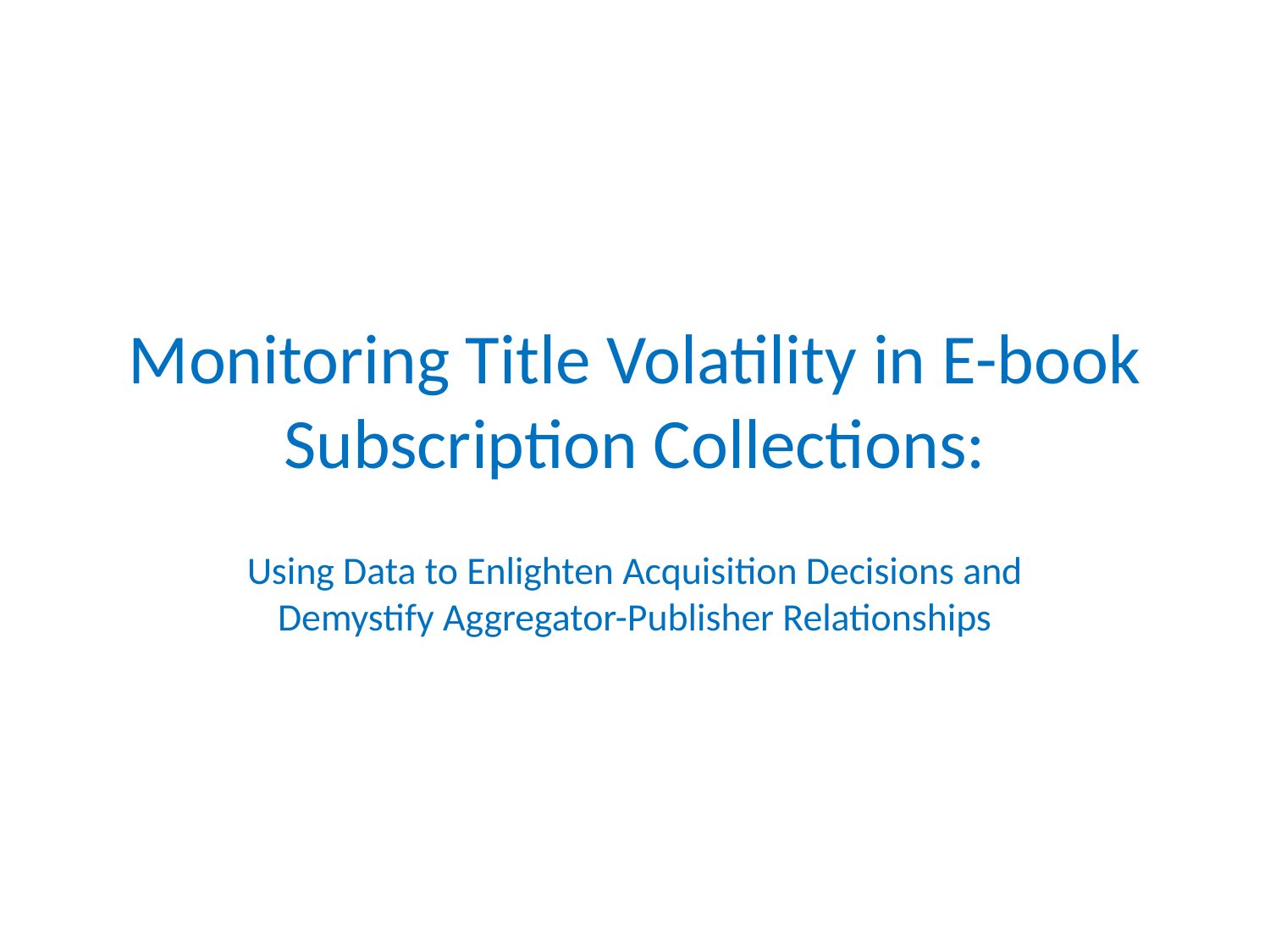

# Monitoring Title Volatility in E-book Subscription Collections:
Using Data to Enlighten Acquisition Decisions and Demystify Aggregator-Publisher Relationships